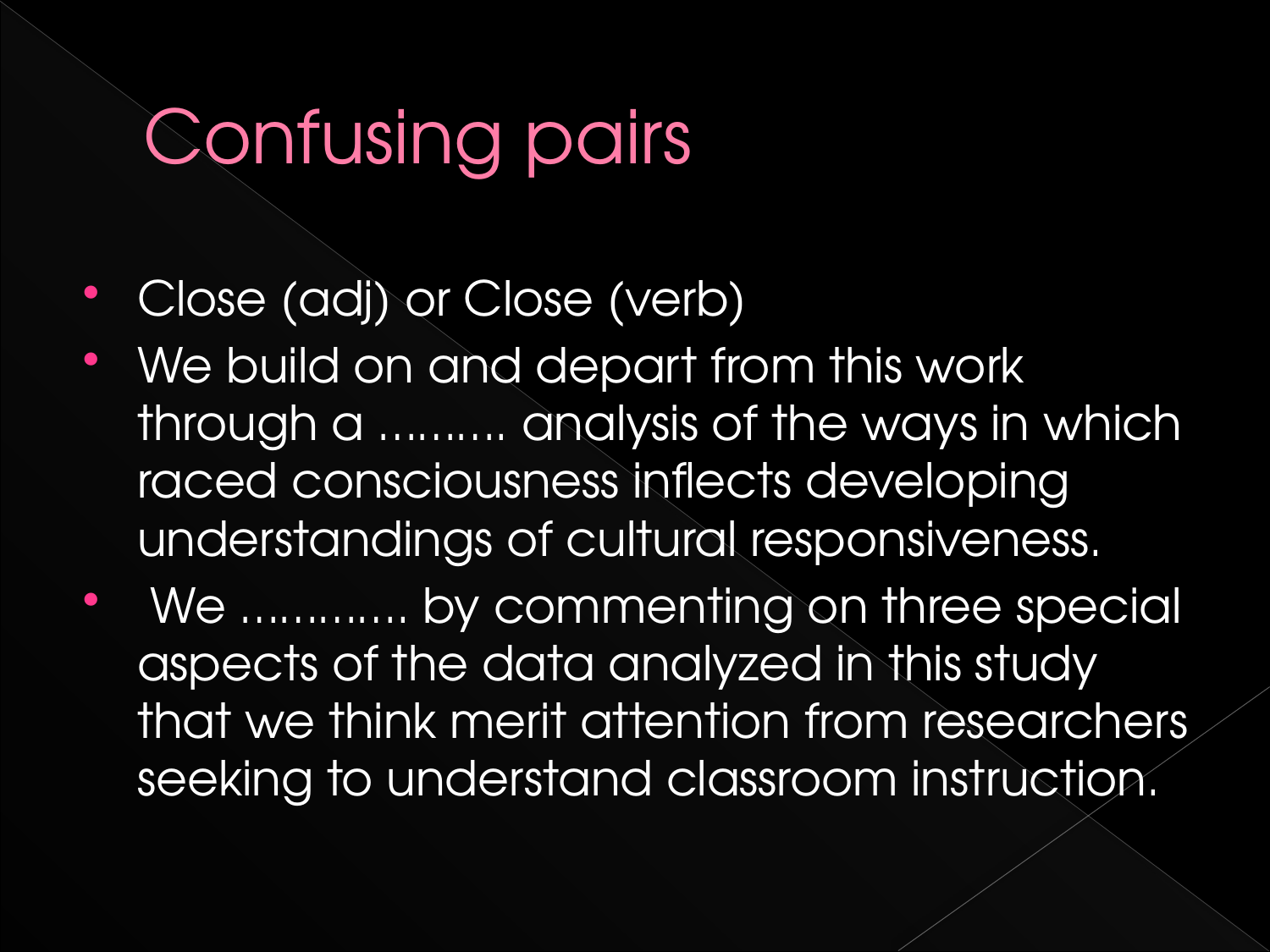

# Confusing pairs
Close (adj) or Close (verb)
We build on and depart from this work through a ………. analysis of the ways in which raced consciousness inflects developing understandings of cultural responsiveness.
 We …………. by commenting on three special aspects of the data analyzed in this study that we think merit attention from researchers seeking to understand classroom instruction.